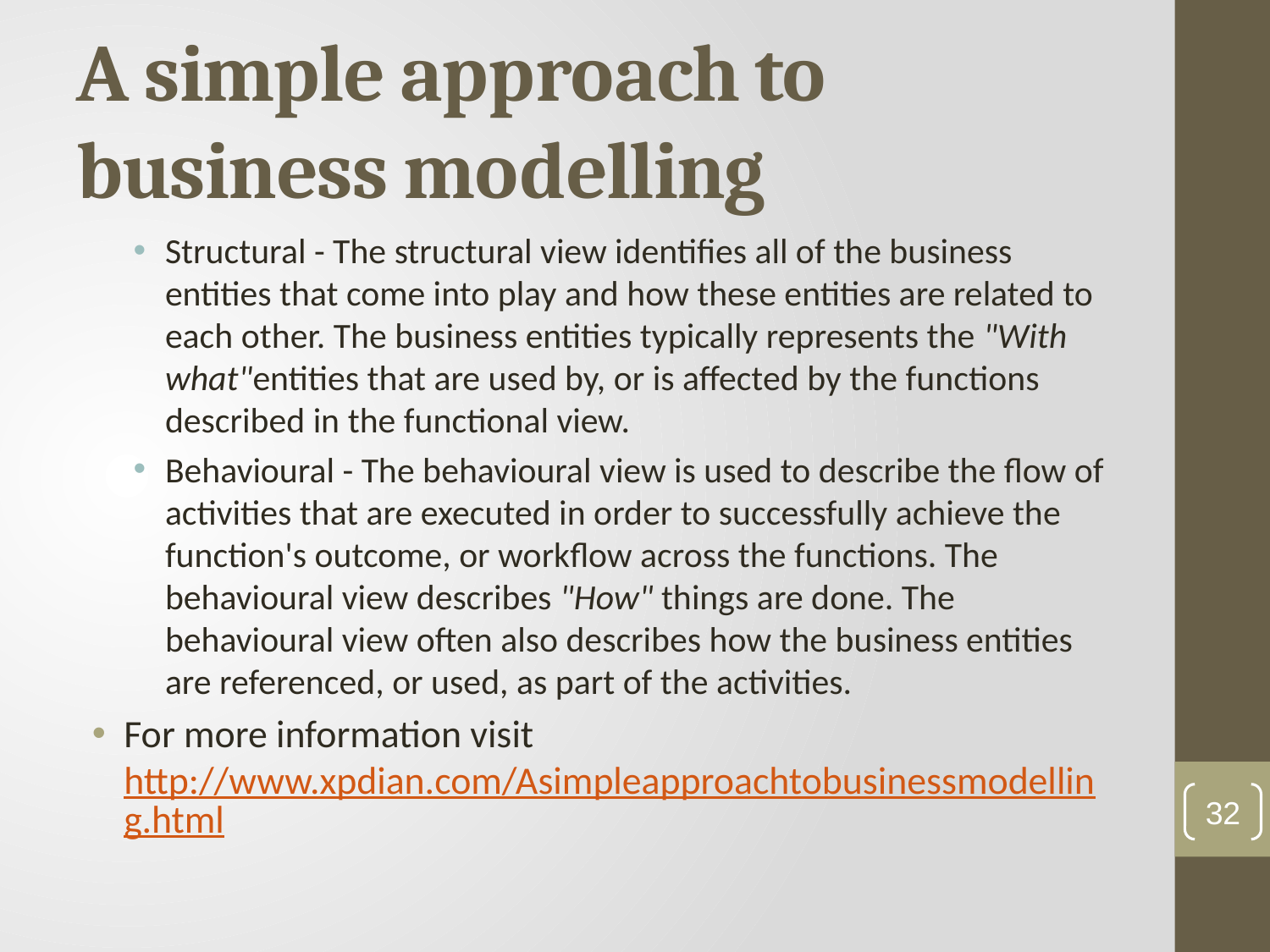

# A simple approach to business modelling
Structural - The structural view identifies all of the business entities that come into play and how these entities are related to each other. The business entities typically represents the "With what"entities that are used by, or is affected by the functions described in the functional view.
Behavioural - The behavioural view is used to describe the flow of activities that are executed in order to successfully achieve the function's outcome, or workflow across the functions. The behavioural view describes "How" things are done. The behavioural view often also describes how the business entities are referenced, or used, as part of the activities.
For more information visit http://www.xpdian.com/Asimpleapproachtobusinessmodelling.html

32